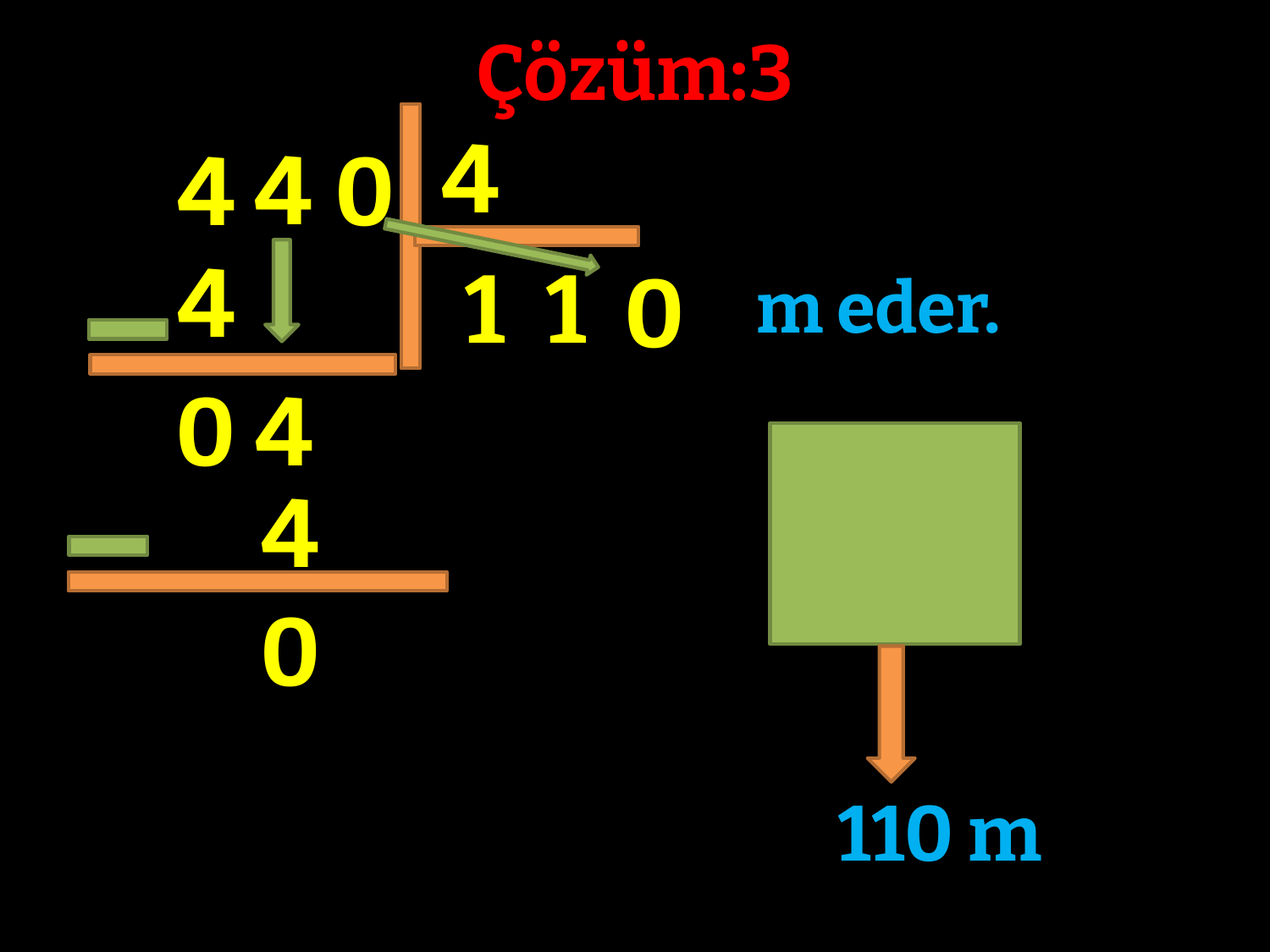

Çözüm:3
4
4
4
0

4

1
1
0
m eder.

#

0
4

4

0

110 m